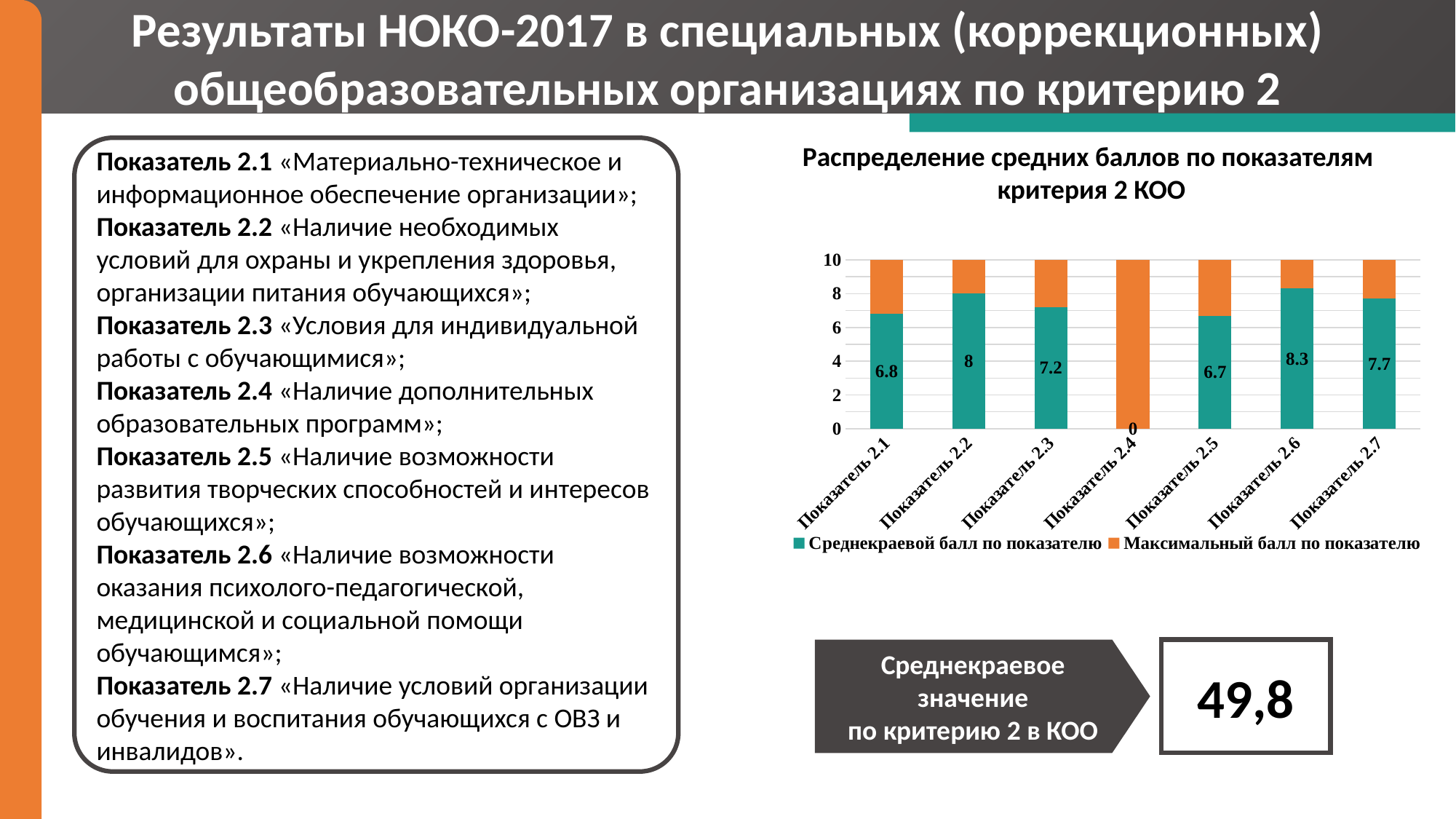

Результаты НОКО-2017 в специальных (коррекционных) общеобразовательных организациях по критерию 2

Распределение средних баллов по показателям
критерия 2 КОО
Показатель 2.1 «Материально-техническое и информационное обеспечение организации»;
Показатель 2.2 «Наличие необходимых условий для охраны и укрепления здоровья, организации питания обучающихся»;
Показатель 2.3 «Условия для индивидуальной работы с обучающимися»;
Показатель 2.4 «Наличие дополнительных образовательных программ»;
Показатель 2.5 «Наличие возможности развития творческих способностей и интересов обучающихся»;
Показатель 2.6 «Наличие возможности оказания психолого-педагогической, медицинской и социальной помощи обучающимся»;
Показатель 2.7 «Наличие условий организации обучения и воспитания обучающихся с ОВЗ и инвалидов».

### Chart

| Category | Среднекраевой балл по показателю | Максимальный балл по показателю |
|---|---|---|
| Показатель 2.1 | 6.8 | 10.0 |
| Показатель 2.2 | 8.0 | 10.0 |
| Показатель 2.3 | 7.2 | 10.0 |
| Показатель 2.4 | 0.0 | 10.0 |
| Показатель 2.5 | 6.7 | 10.0 |
| Показатель 2.6 | 8.3 | 10.0 |
| Показатель 2.7 | 7.7 | 10.0 |
Среднекраевое значение
по критерию 2 в КОО
49,8